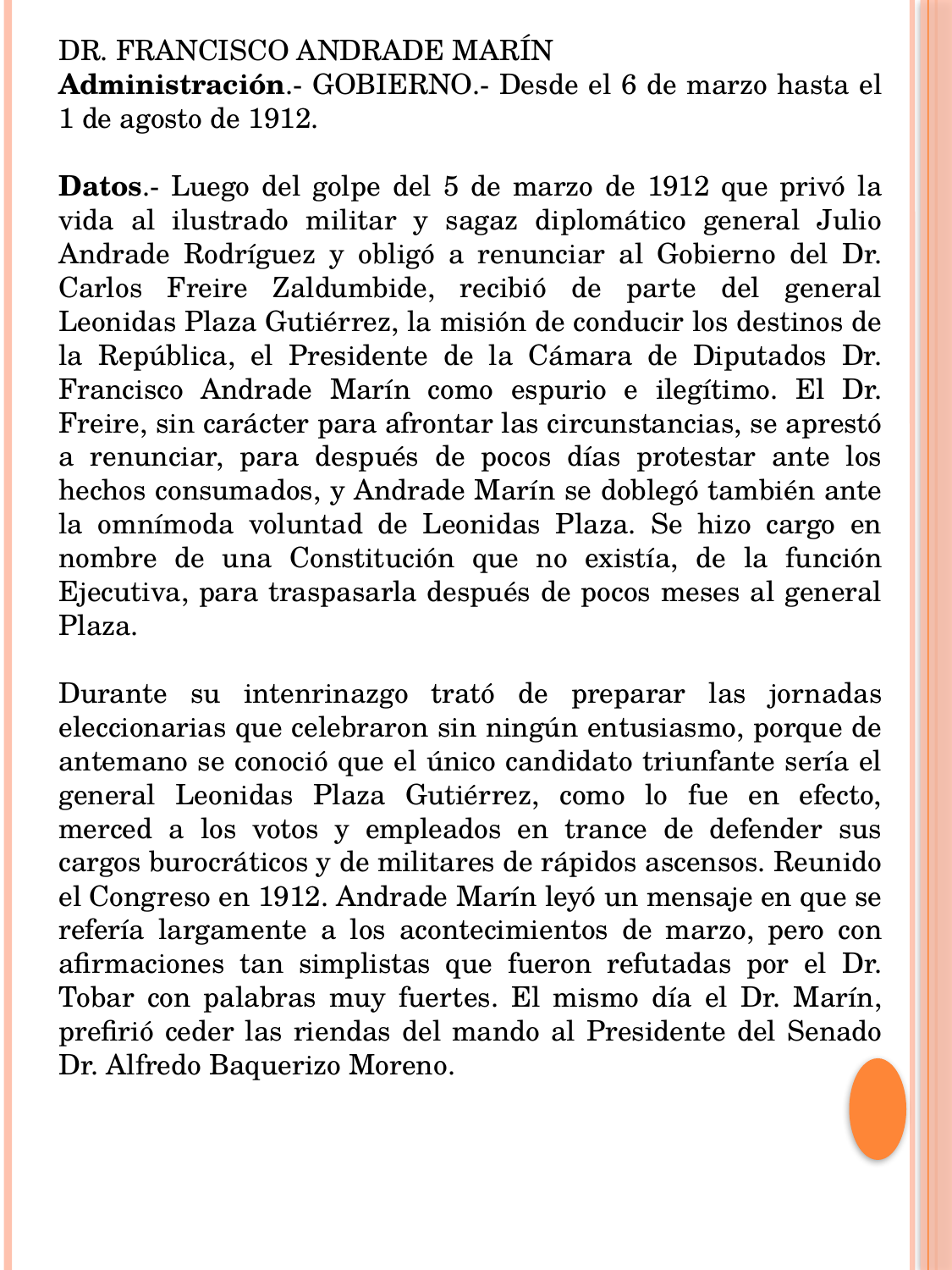

DR. FRANCISCO ANDRADE MARÍN
Administración.- GOBIERNO.- Desde el 6 de marzo hasta el 1 de agosto de 1912.

Datos.- Luego del golpe del 5 de marzo de 1912 que privó la vida al ilustrado militar y sagaz diplomático general Julio Andrade Rodríguez y obligó a renunciar al Gobierno del Dr. Carlos Freire Zaldumbide, recibió de parte del general Leonidas Plaza Gutiérrez, la misión de conducir los destinos de la República, el Presidente de la Cámara de Diputados Dr. Francisco Andrade Marín como espurio e ilegítimo. El Dr. Freire, sin carácter para afrontar las circunstancias, se aprestó a renunciar, para después de pocos días protestar ante los hechos consumados, y Andrade Marín se doblegó también ante la omnímoda voluntad de Leonidas Plaza. Se hizo cargo en nombre de una Constitución que no existía, de la función Ejecutiva, para traspasarla después de pocos meses al general Plaza.

Durante su intenrinazgo trató de preparar las jornadas eleccionarias que celebraron sin ningún entusiasmo, porque de antemano se conoció que el único candidato triunfante sería el general Leonidas Plaza Gutiérrez, como lo fue en efecto, merced a los votos y empleados en trance de defender sus cargos burocráticos y de militares de rápidos ascensos. Reunido el Congreso en 1912. Andrade Marín leyó un mensaje en que se refería largamente a los acontecimientos de marzo, pero con afirmaciones tan simplistas que fueron refutadas por el Dr. Tobar con palabras muy fuertes. El mismo día el Dr. Marín, prefirió ceder las riendas del mando al Presidente del Senado Dr. Alfredo Baquerizo Moreno.